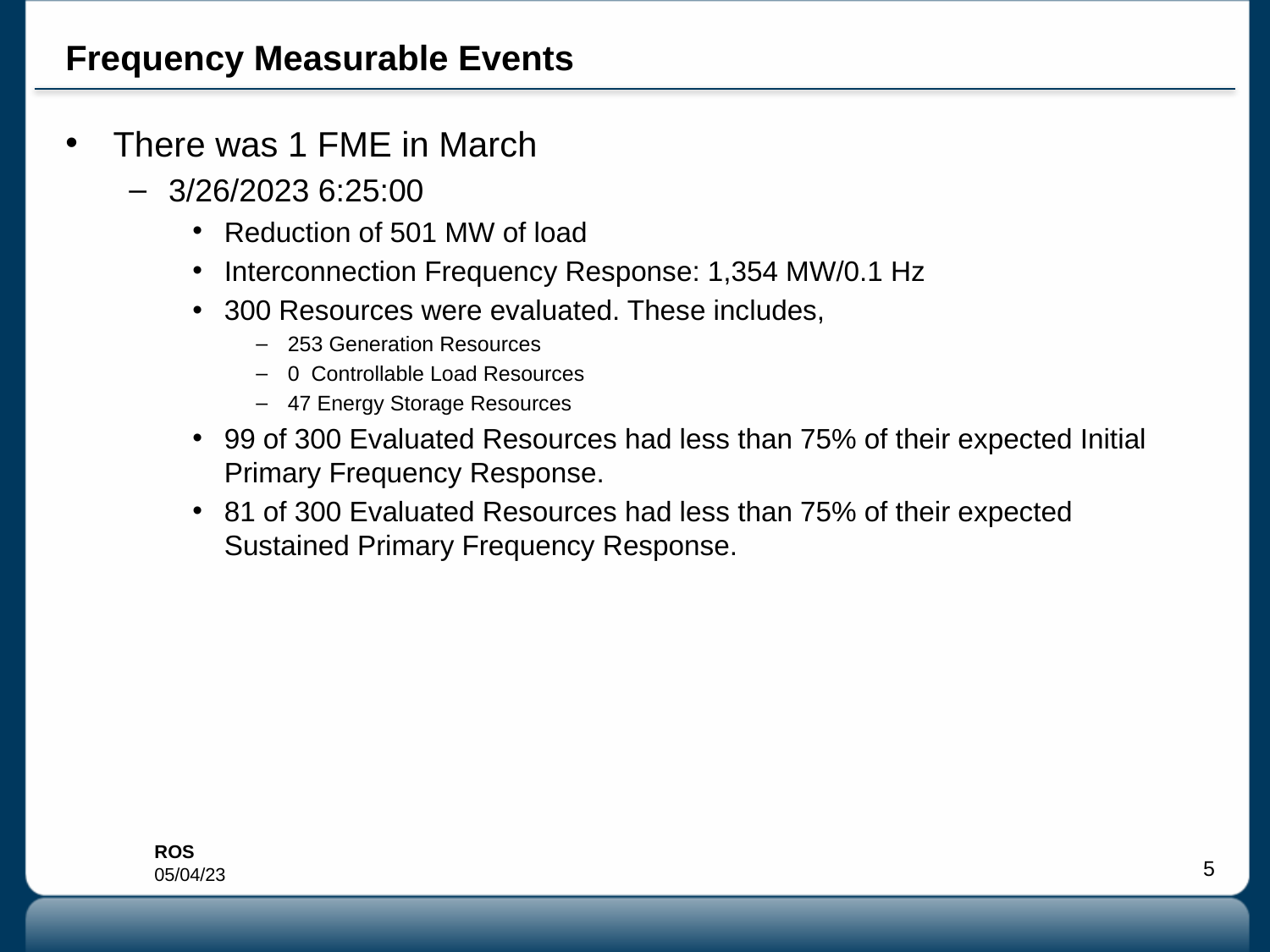

# Frequency Measurable Events
There was 1 FME in March
3/26/2023 6:25:00
Reduction of 501 MW of load
Interconnection Frequency Response: 1,354 MW/0.1 Hz
300 Resources were evaluated. These includes,
253 Generation Resources
0  Controllable Load Resources
47 Energy Storage Resources
99 of 300 Evaluated Resources had less than 75% of their expected Initial Primary Frequency Response.
81 of 300 Evaluated Resources had less than 75% of their expected Sustained Primary Frequency Response.